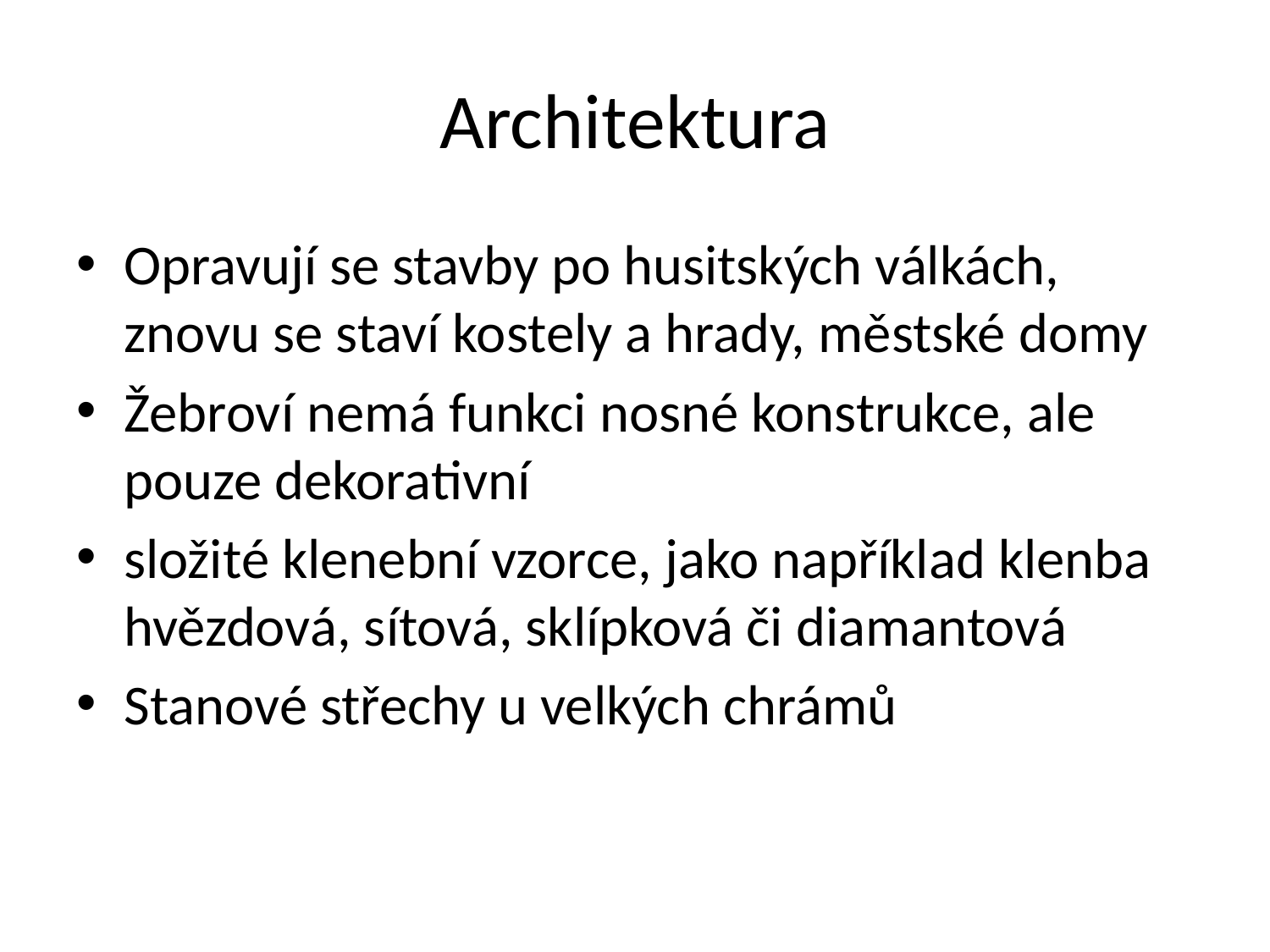

# Architektura
Opravují se stavby po husitských válkách, znovu se staví kostely a hrady, městské domy
Žebroví nemá funkci nosné konstrukce, ale pouze dekorativní
složité klenební vzorce, jako například klenba hvězdová, sítová, sklípková či diamantová
Stanové střechy u velkých chrámů